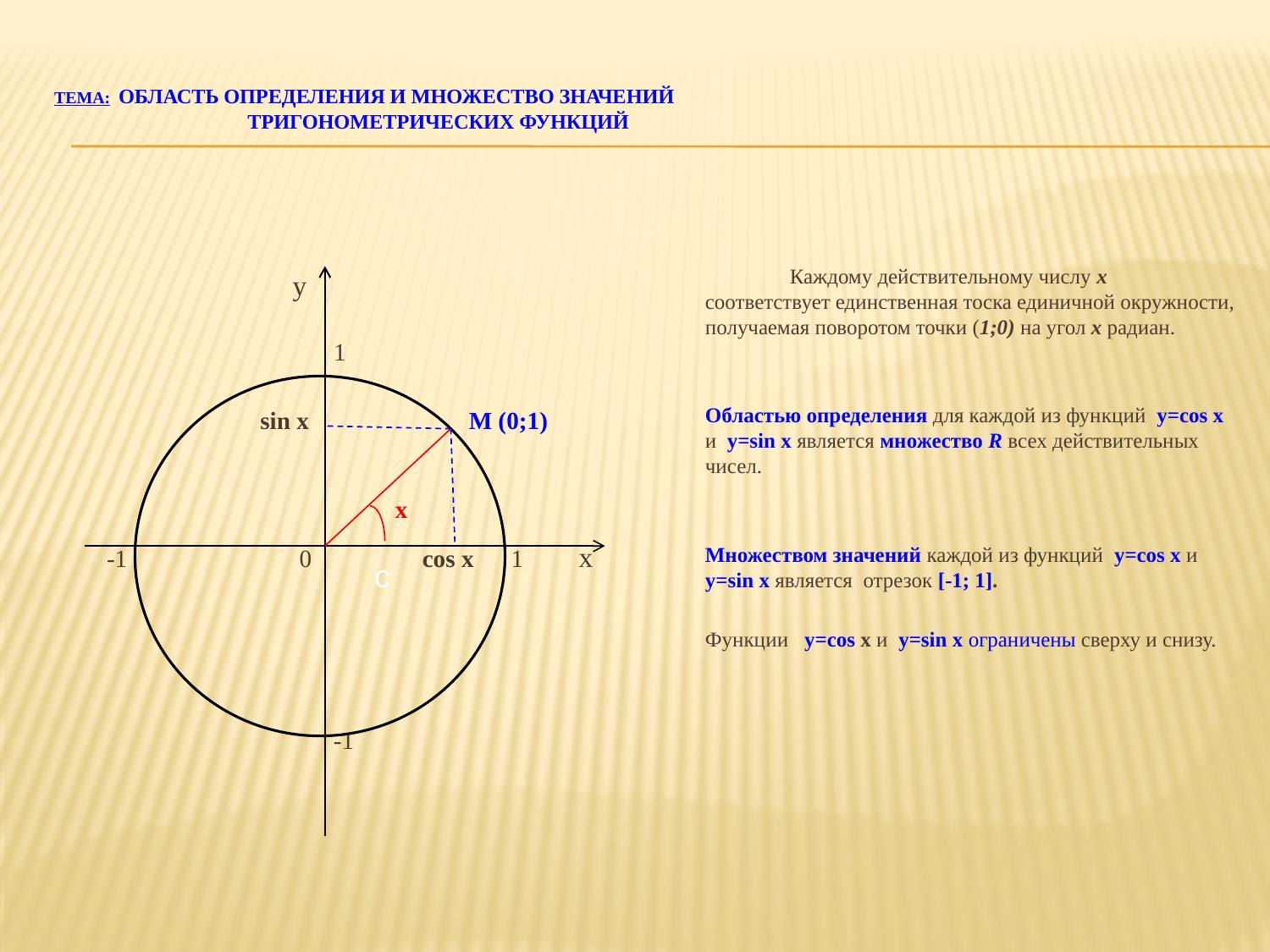

# Тема:  Область определения и множество значений тригонометрических функций

                               y

                                          1

                              sin x                          M (0;1)

                                                    x

     -1                            0                  cos x      1         x

                                     -1
	                Каждому действительному числу x соответствует единственная тоска единичной окружности, получаемая поворотом точки (1;0) на угол x радиан.

	Областью определения для каждой из функций  y=cos x и  y=sin x является множество R всех действительных чисел.

	Множеством значений каждой из функций  y=cos x и  y=sin x является  отрезок [-1; 1].

	Функции   y=cos x и  y=sin x ограничены сверху и снизу.

              c